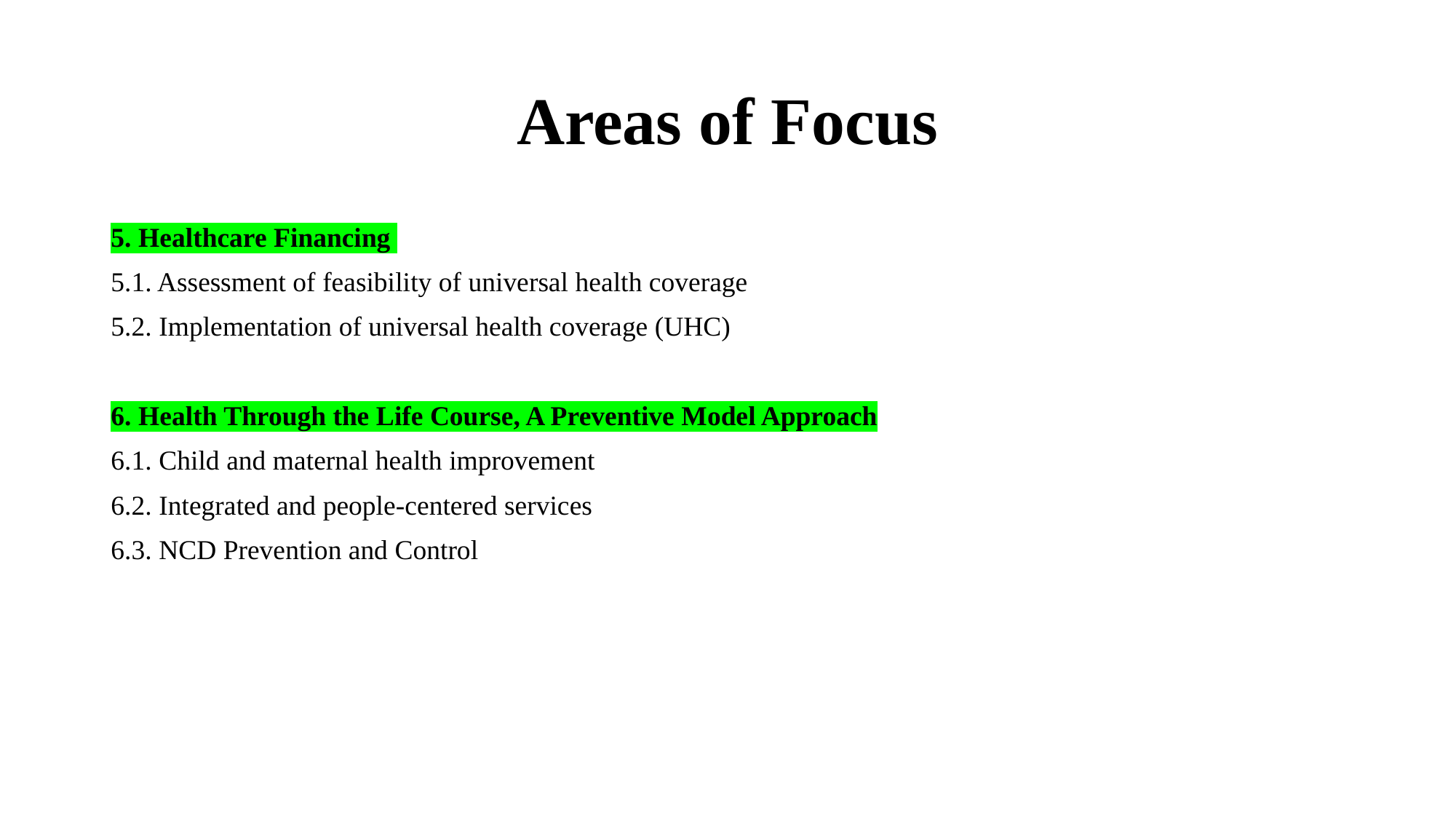

# Areas of Focus
5. Healthcare Financing
5.1. Assessment of feasibility of universal health coverage
5.2. Implementation of universal health coverage (UHC)

6. Health Through the Life Course, A Preventive Model Approach
6.1. Child and maternal health improvement
6.2. Integrated and people-centered services
6.3. NCD Prevention and Control